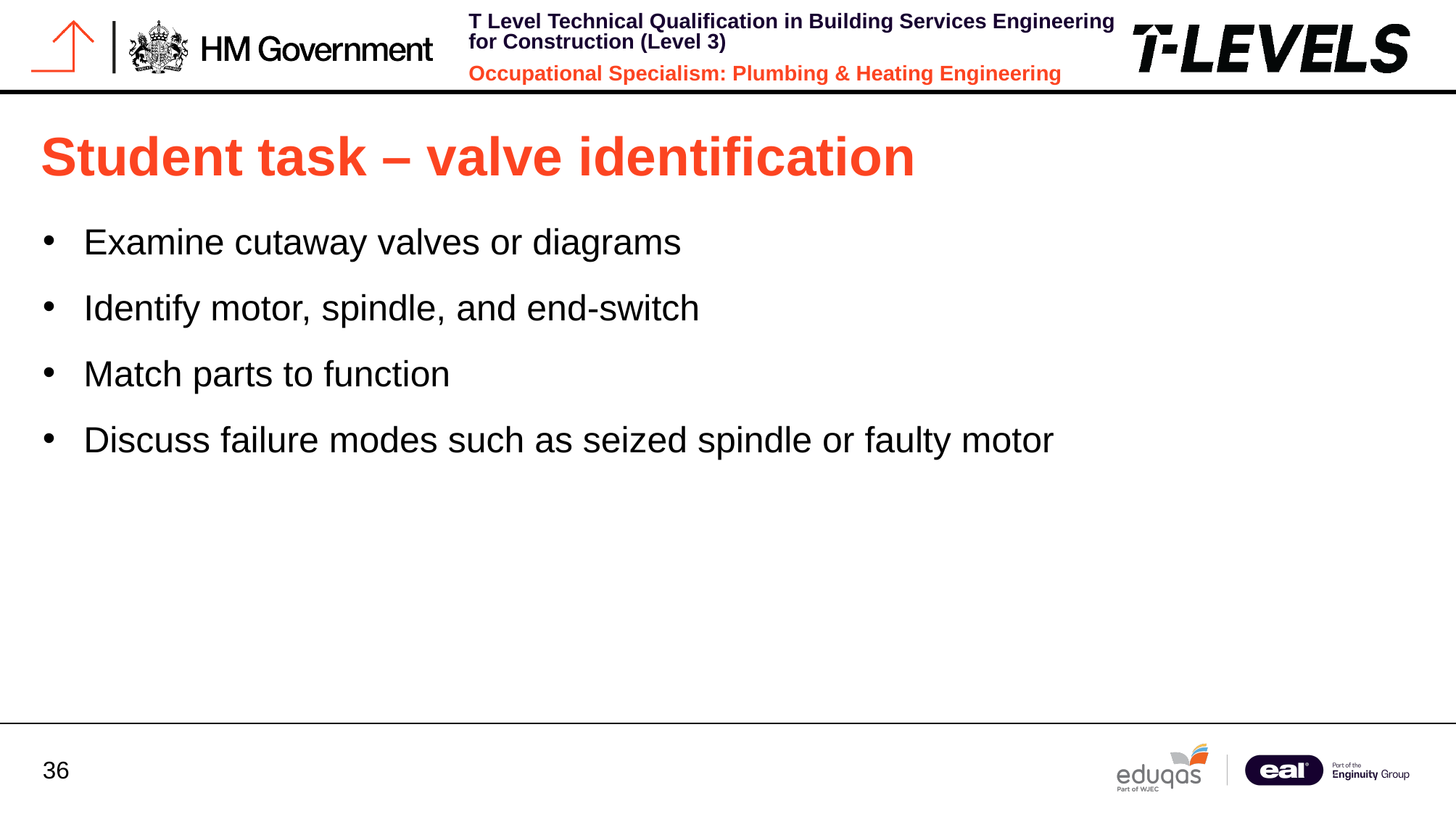

# Student task – valve identification
Examine cutaway valves or diagrams
Identify motor, spindle, and end-switch
Match parts to function
Discuss failure modes such as seized spindle or faulty motor